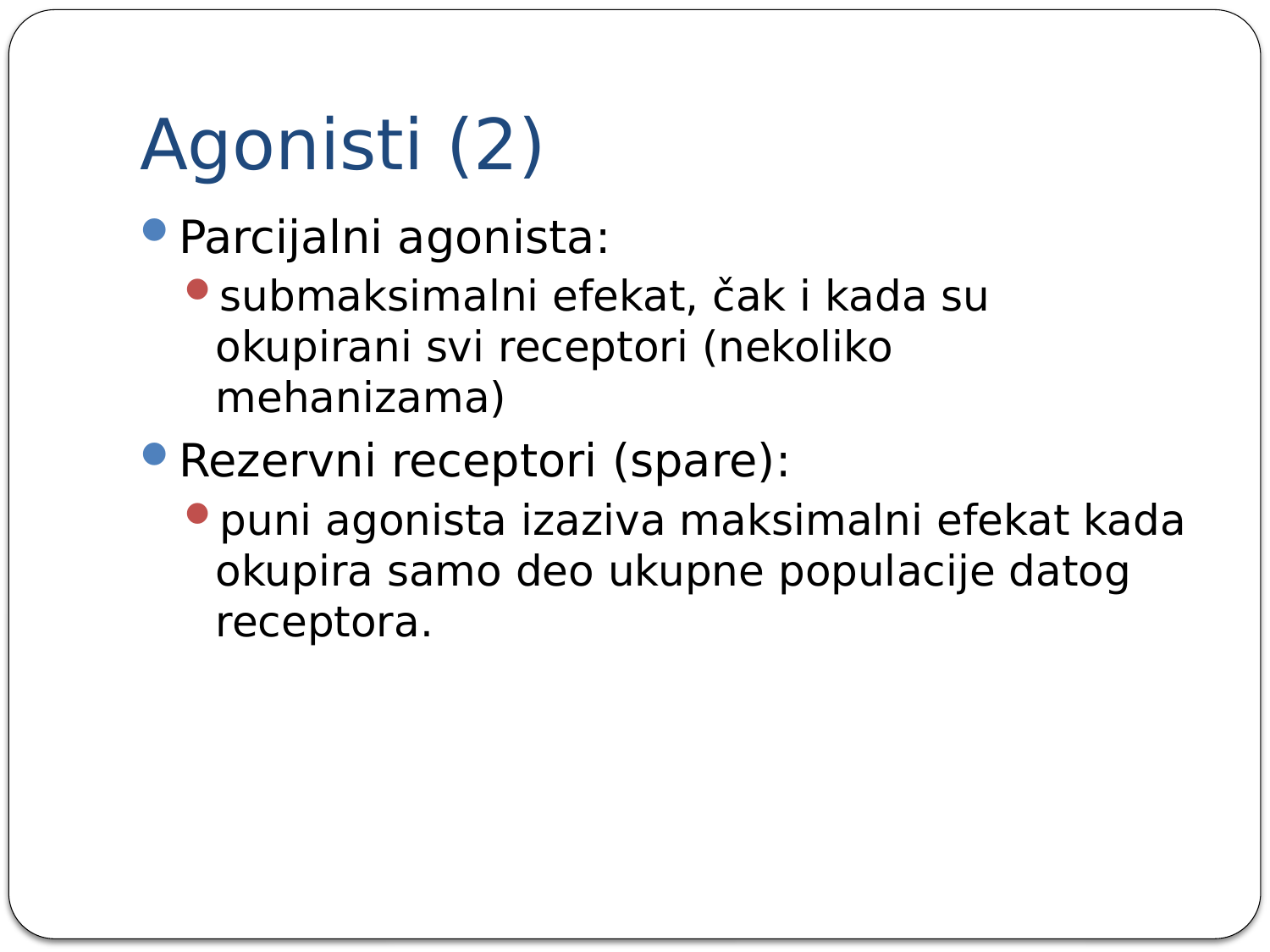

# Agonisti (2)
Parcijalni agonista:
submaksimalni efekat, čak i kada su okupirani svi receptori (nekoliko mehanizama)
Rezervni receptori (spare):
puni agonista izaziva maksimalni efekat kada okupira samo deo ukupne populacije datog receptora.